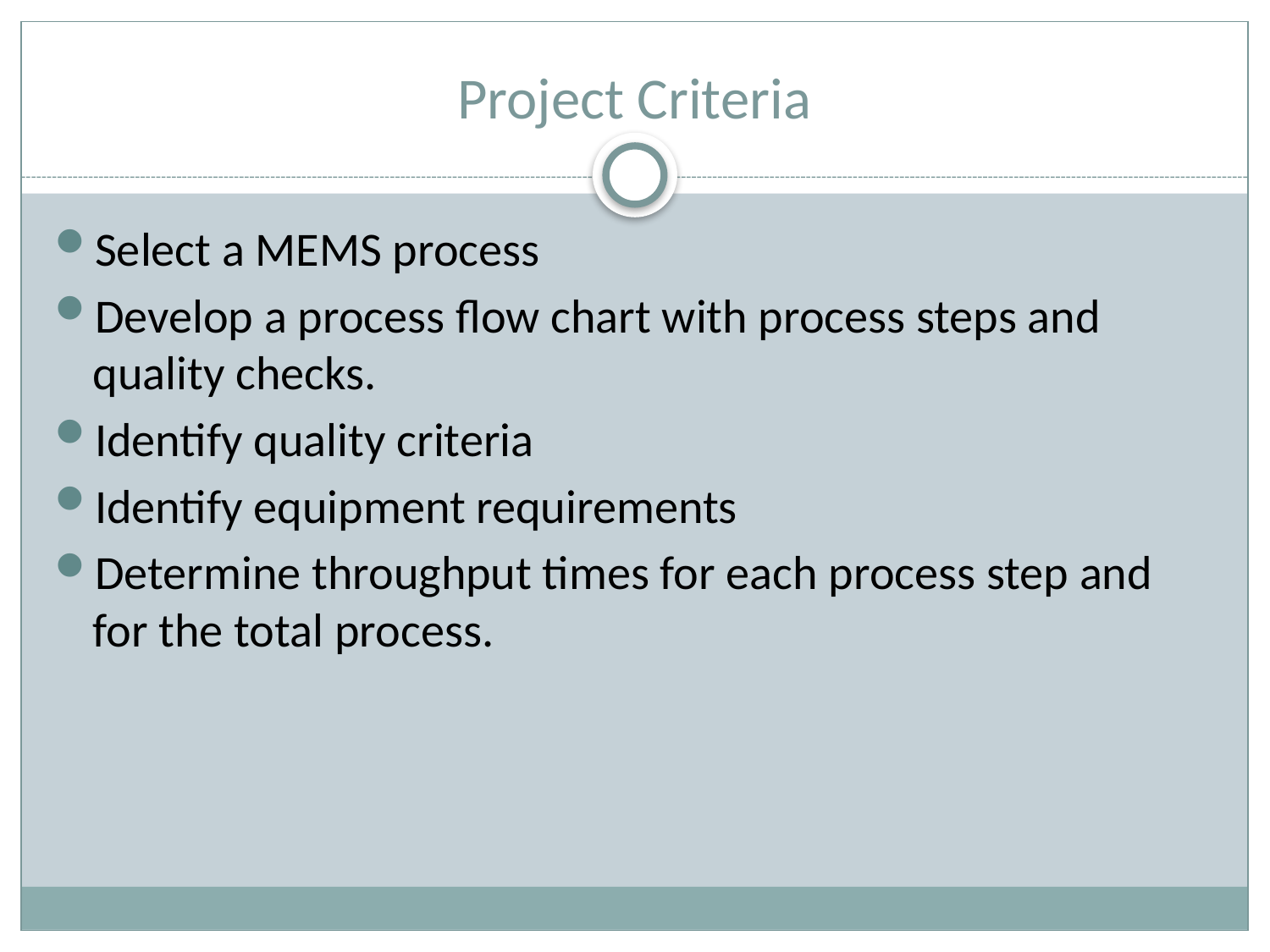

# Project Criteria
Select a MEMS process
Develop a process flow chart with process steps and quality checks.
Identify quality criteria
Identify equipment requirements
Determine throughput times for each process step and for the total process.